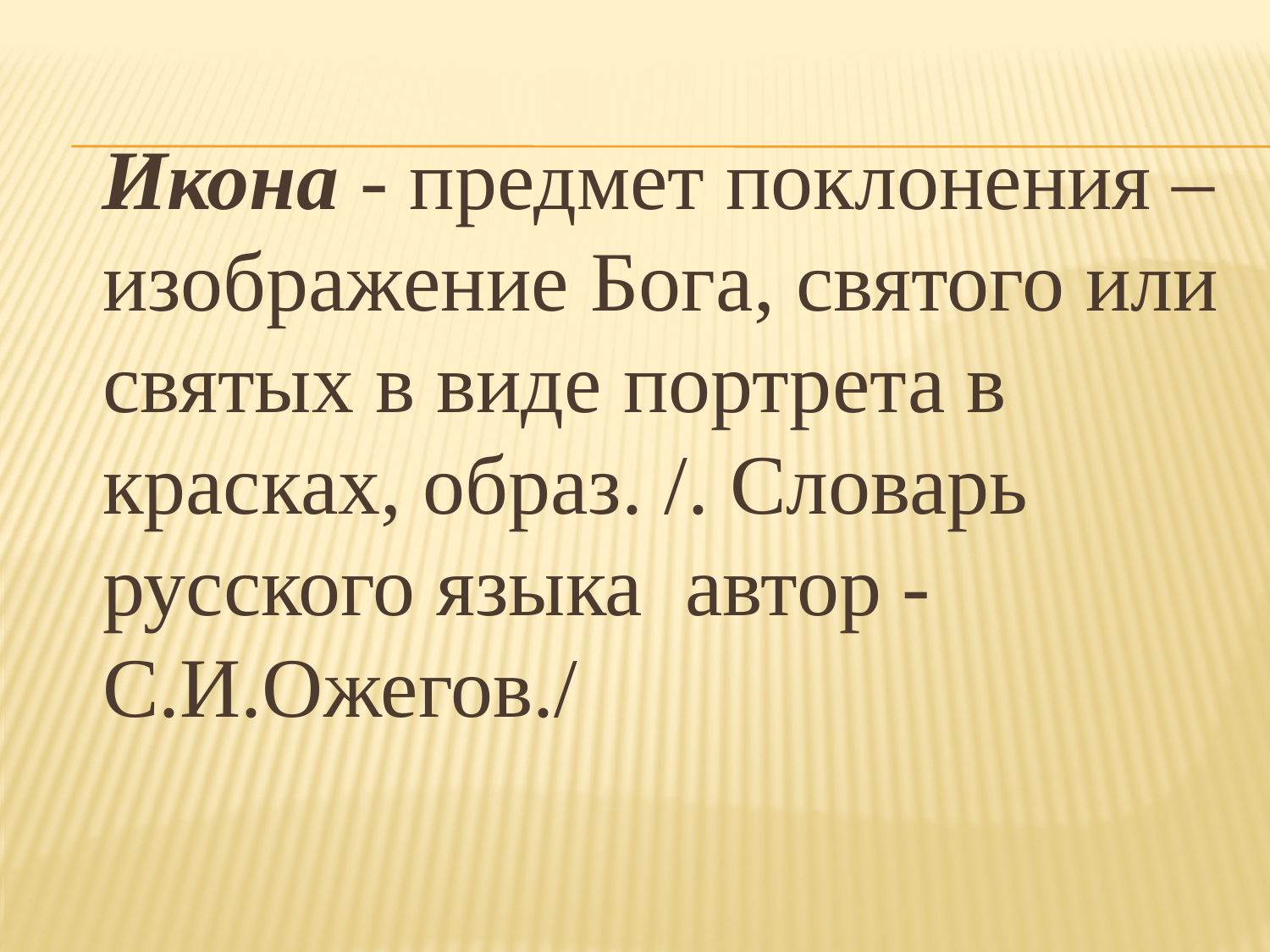

Икона - предмет поклонения – изображение Бога, святого или святых в виде портрета в красках, образ. /. Словарь русского языка  автор - С.И.Ожегов./